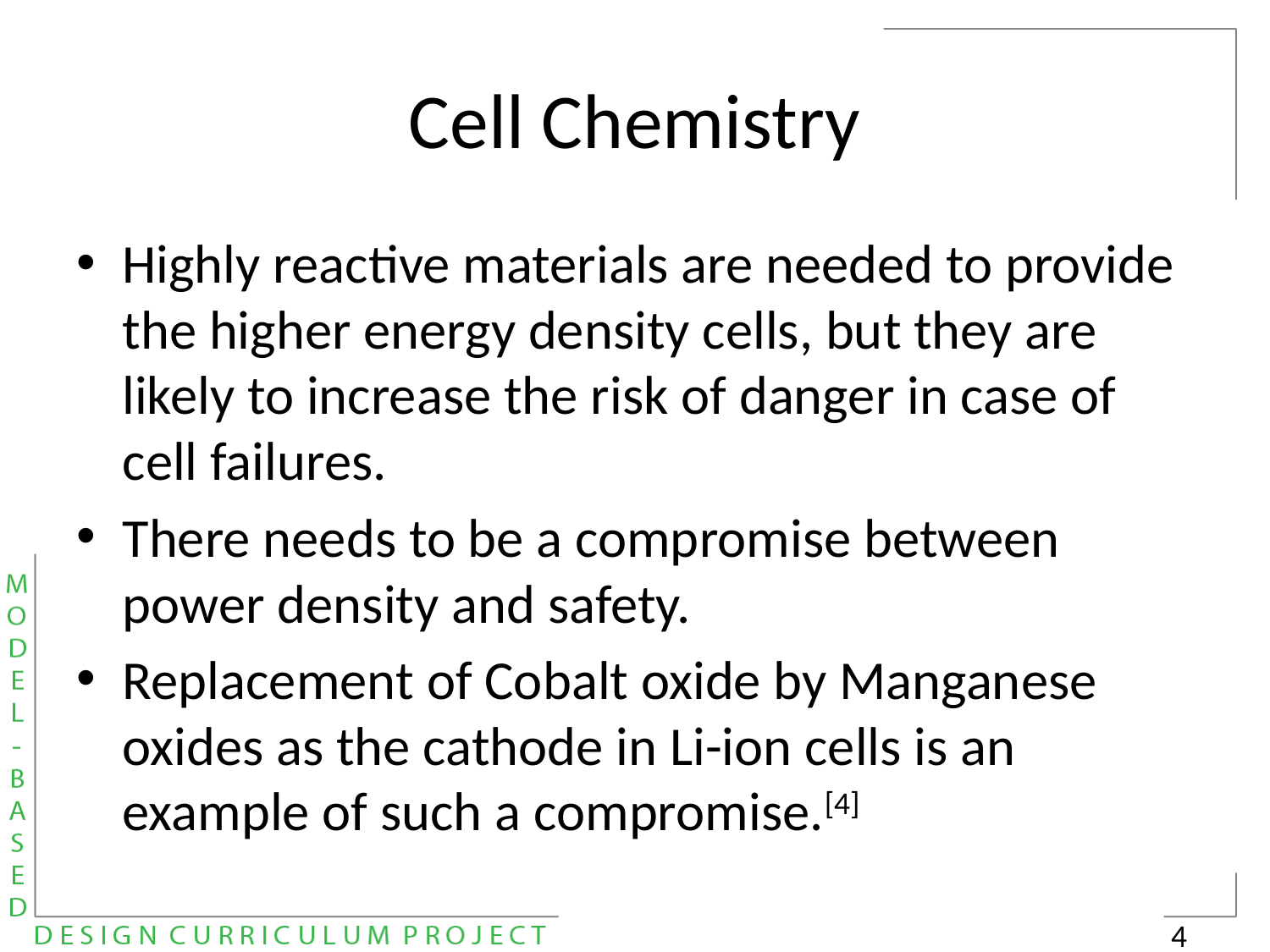

# Cell Chemistry
Highly reactive materials are needed to provide the higher energy density cells, but they are likely to increase the risk of danger in case of cell failures.
There needs to be a compromise between power density and safety.
Replacement of Cobalt oxide by Manganese oxides as the cathode in Li-ion cells is an example of such a compromise.[4]